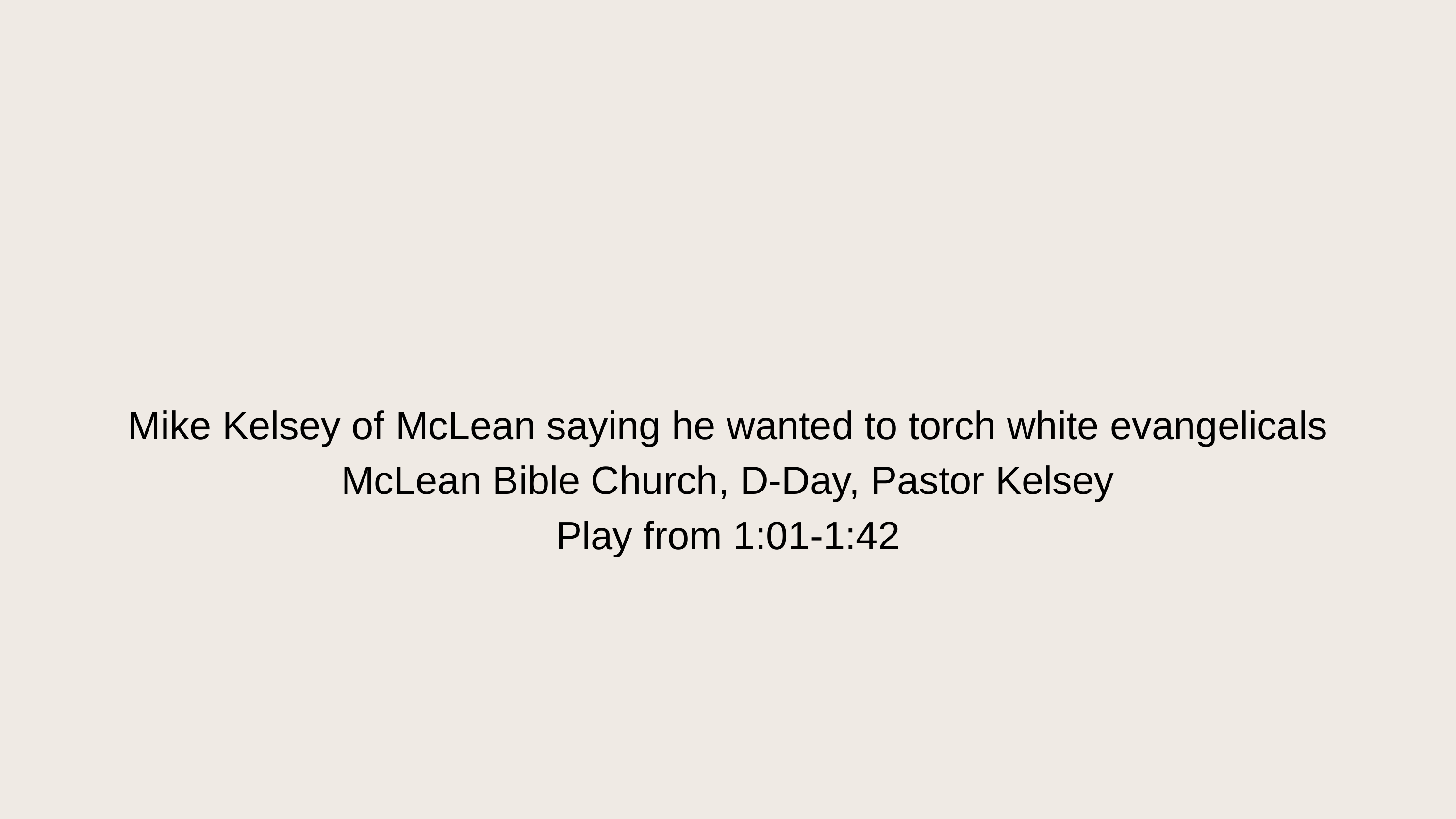

Mike Kelsey of McLean saying he wanted to torch white evangelicals
McLean Bible Church, D-Day, Pastor Kelsey
Play from 1:01-1:42